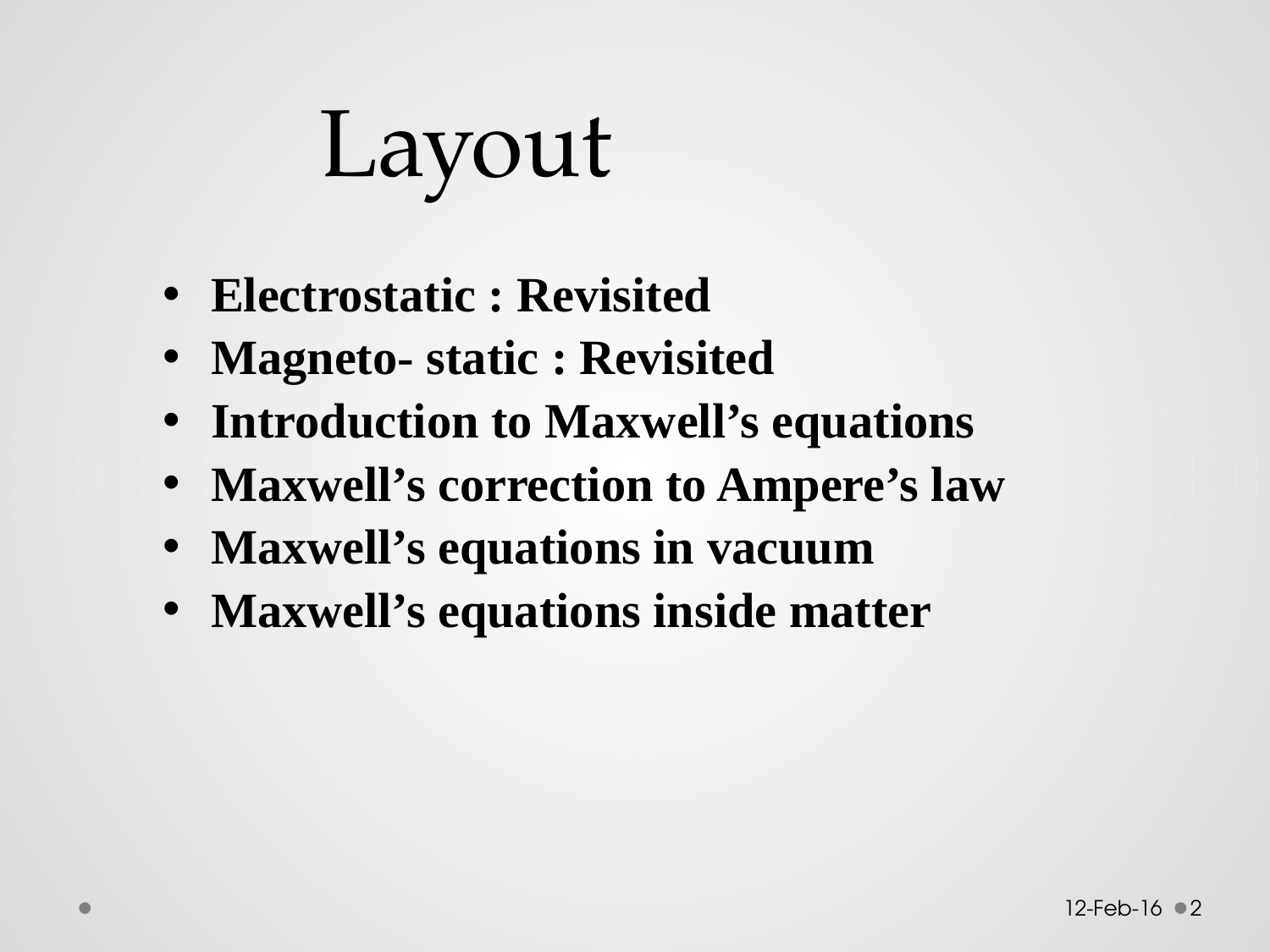

# Layout

Electrostatic : Revisited
Magneto- static : Revisited
Introduction to Maxwell’s equations
Maxwell’s correction to Ampere’s law
Maxwell’s equations in vacuum
Maxwell’s equations inside matter

12-Feb-16
2